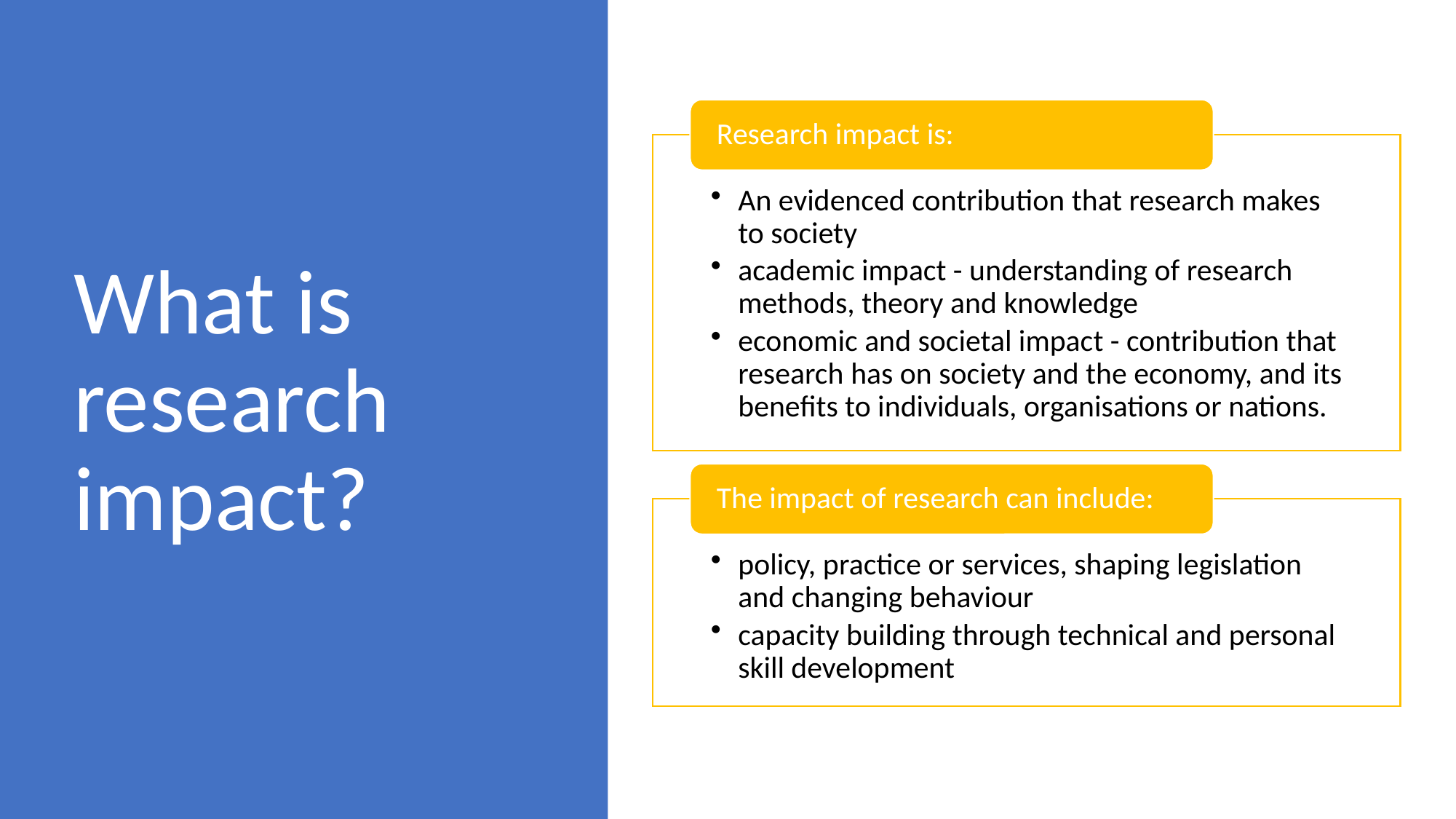

# What is research impact?
An evidenced contribution that research makes to society
academic impact - understanding of research methods, theory and knowledge
economic and societal impact - contribution that research has on society and the economy, and its benefits to individuals, organisations or nations.
Research impact is:
policy, practice or services, shaping legislation and changing behaviour
capacity building through technical and personal skill development
The impact of research can include: